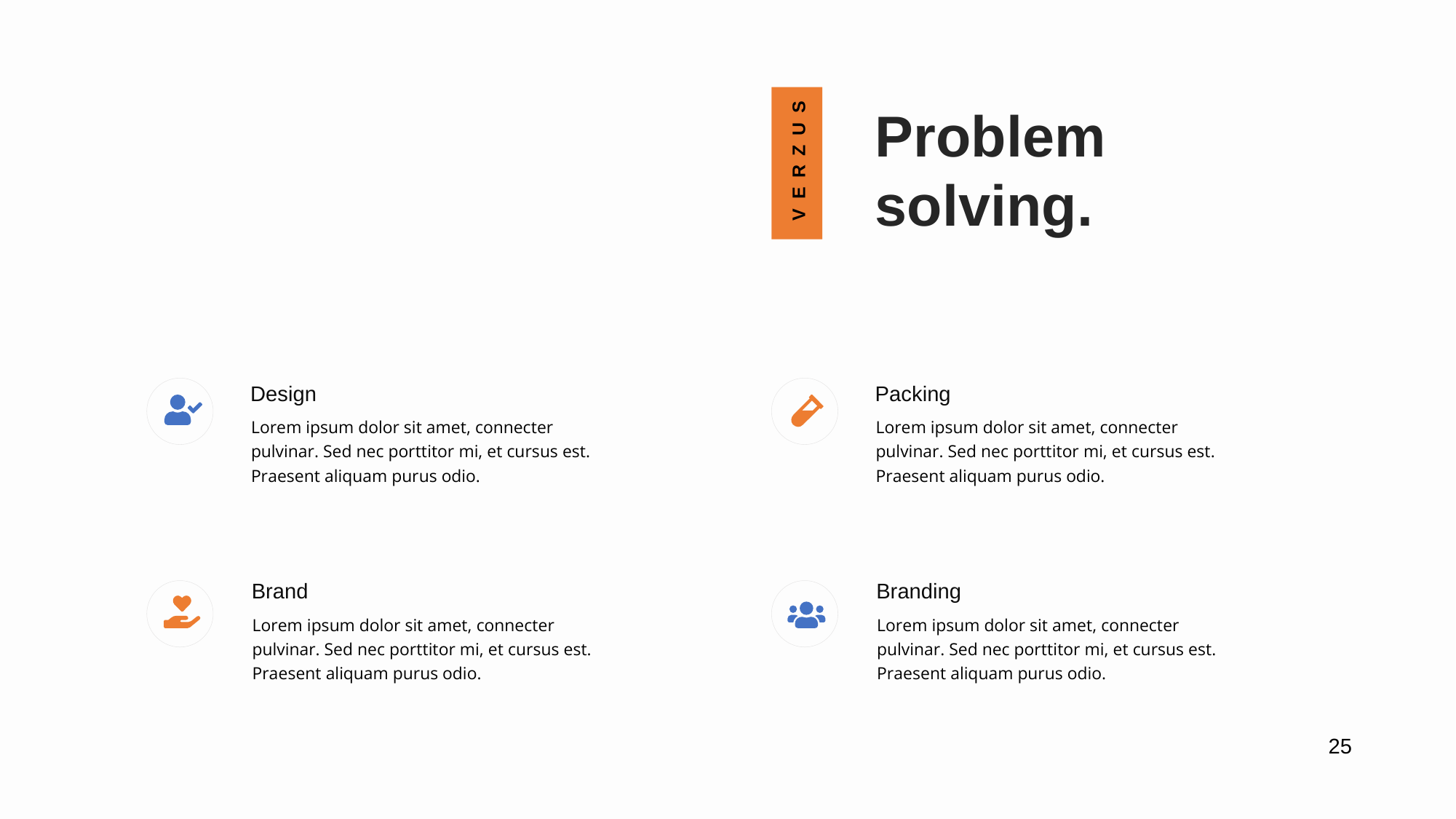

Problem solving.
VERZUS
Design
Packing

Lorem ipsum dolor sit amet, connecter pulvinar. Sed nec porttitor mi, et cursus est. Praesent aliquam purus odio.
Lorem ipsum dolor sit amet, connecter pulvinar. Sed nec porttitor mi, et cursus est. Praesent aliquam purus odio.
Brand
Branding

Lorem ipsum dolor sit amet, connecter pulvinar. Sed nec porttitor mi, et cursus est. Praesent aliquam purus odio.
Lorem ipsum dolor sit amet, connecter pulvinar. Sed nec porttitor mi, et cursus est. Praesent aliquam purus odio.
25